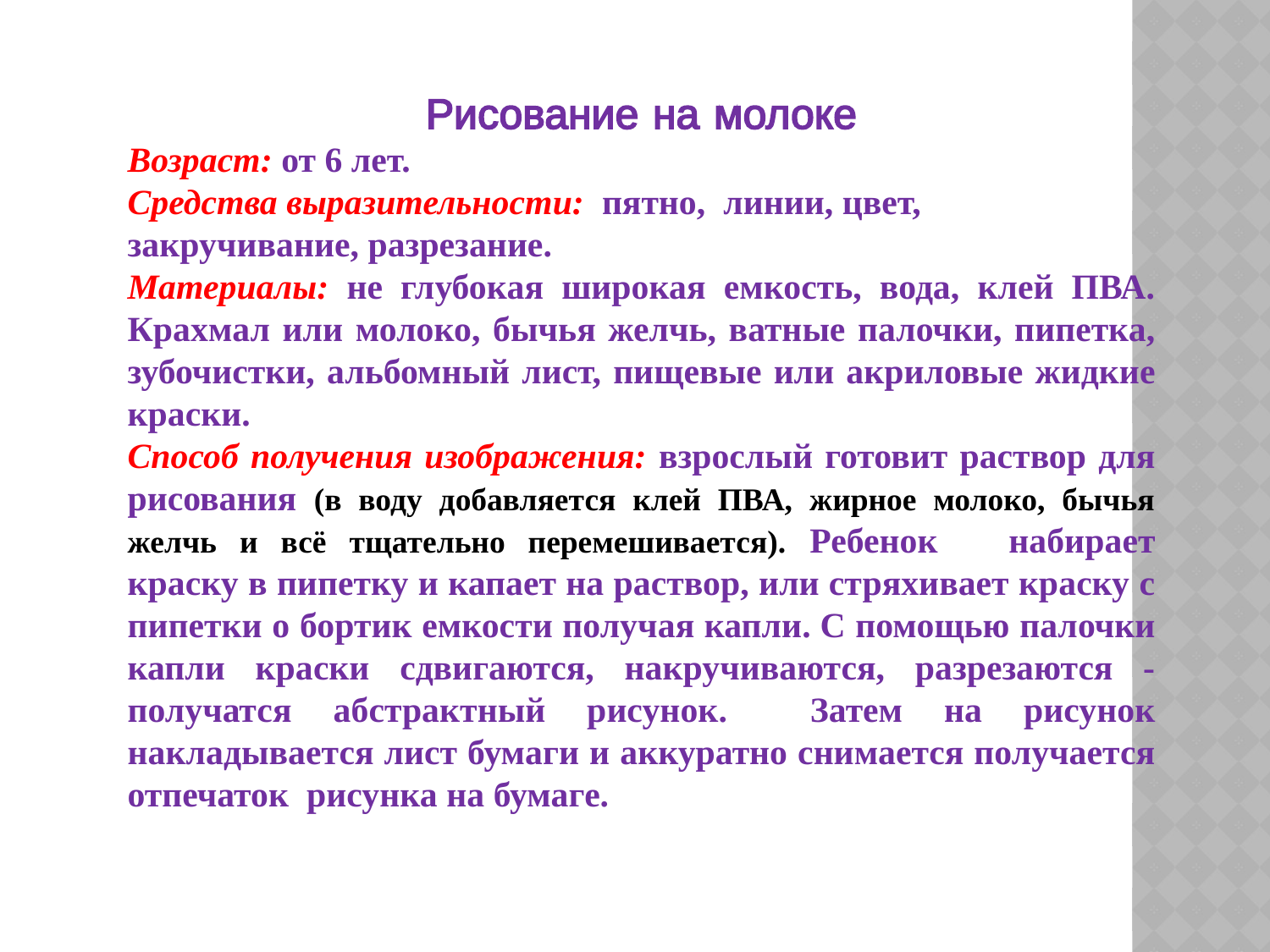

Рисование на молоке
Возраст: от 6 лет.
Средства выразительности:  пятно,  линии, цвет, закручивание, разрезание.
Материалы: не глубокая широкая емкость, вода, клей ПВА. Крахмал или молоко, бычья желчь, ватные палочки, пипетка, зубочистки, альбомный лист, пищевые или акриловые жидкие краски.
Способ получения изображения: взрослый готовит раствор для рисования (в воду добавляется клей ПВА, жирное молоко, бычья желчь и всё тщательно перемешивается). Ребенок   набирает краску в пипетку и капает на раствор, или стряхивает краску с пипетки о бортик емкости получая капли. С помощью палочки капли краски сдвигаются, накручиваются, разрезаются - получатся абстрактный рисунок.  Затем на рисунок накладывается лист бумаги и аккуратно снимается получается отпечаток  рисунка на бумаге.